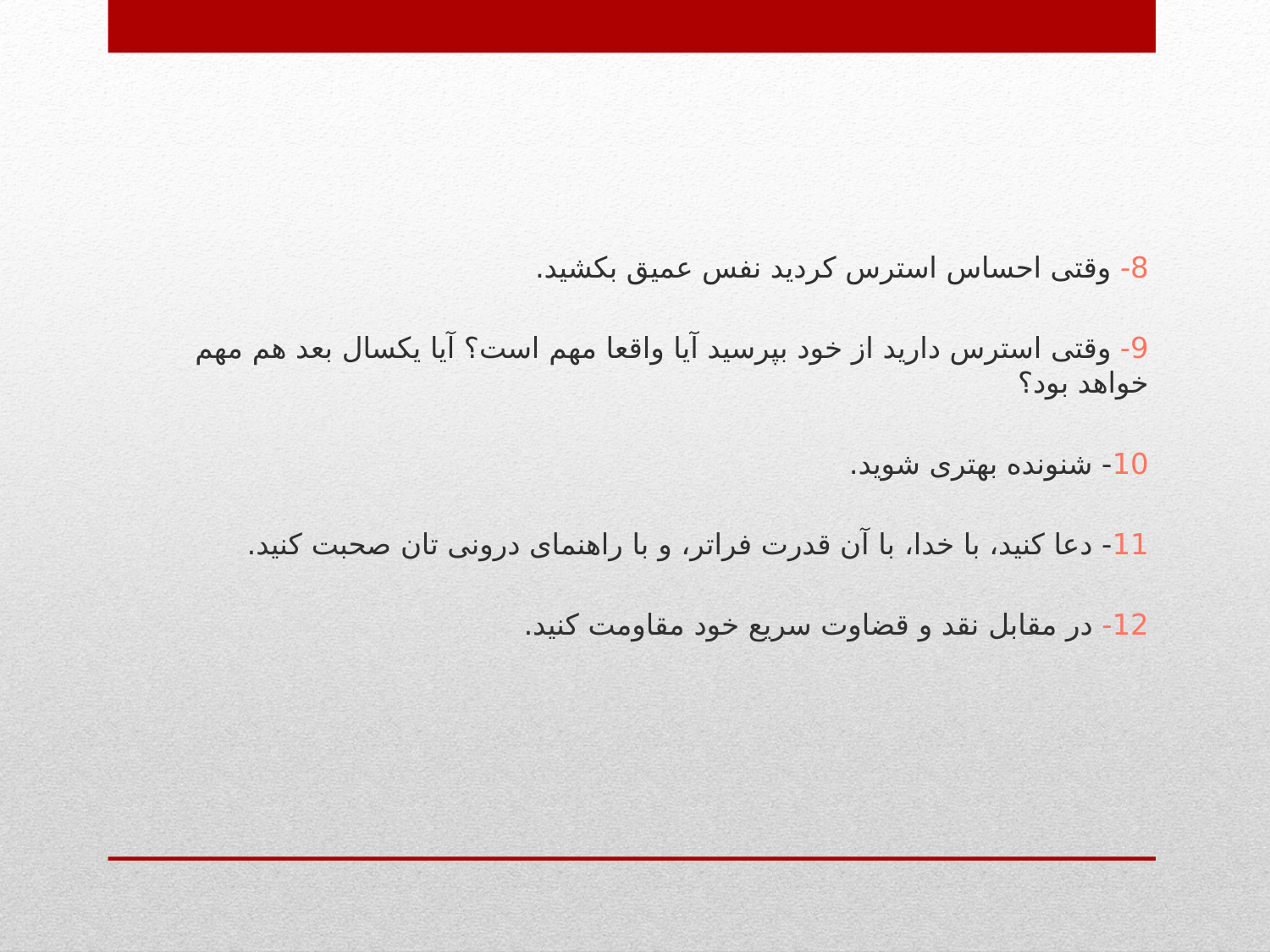

8- وقتی احساس استرس کردید نفس عمیق بکشید.

9- وقتی استرس دارید از خود بپرسید آیا واقعا مهم است؟ آیا یکسال بعد هم مهم خواهد بود؟

10- شنونده بهتری شوید.

11- دعا کنید، با خدا، با آن قدرت فراتر، و با راهنمای درونی تان صحبت کنید.

12- در مقابل نقد و قضاوت سریع خود مقاومت کنید.